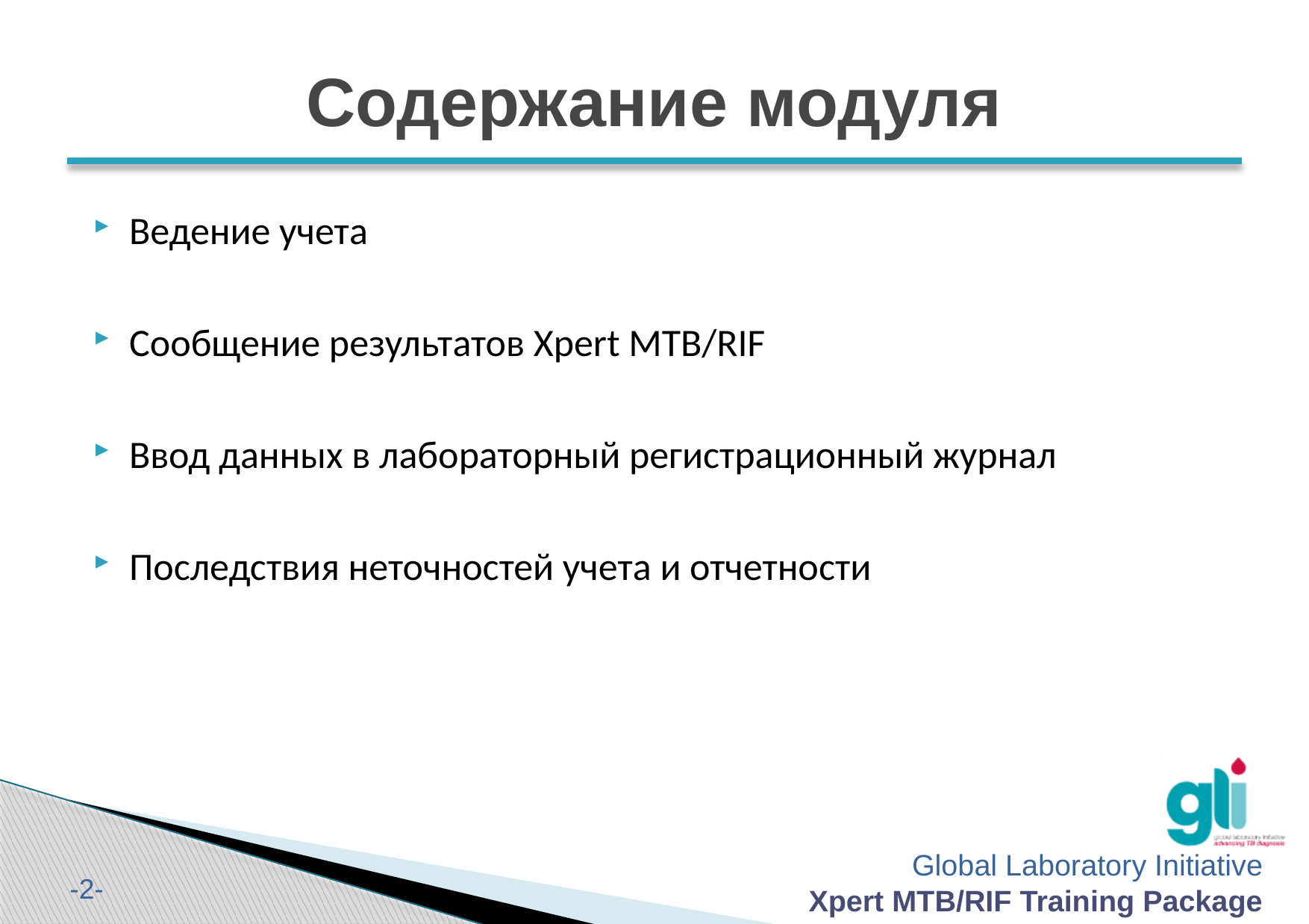

# Содержание модуля
Ведение учета

Сообщение результатов Xpert MTB/RIF

Ввод данных в лабораторный регистрационный журнал

Последствия неточностей учета и отчетности